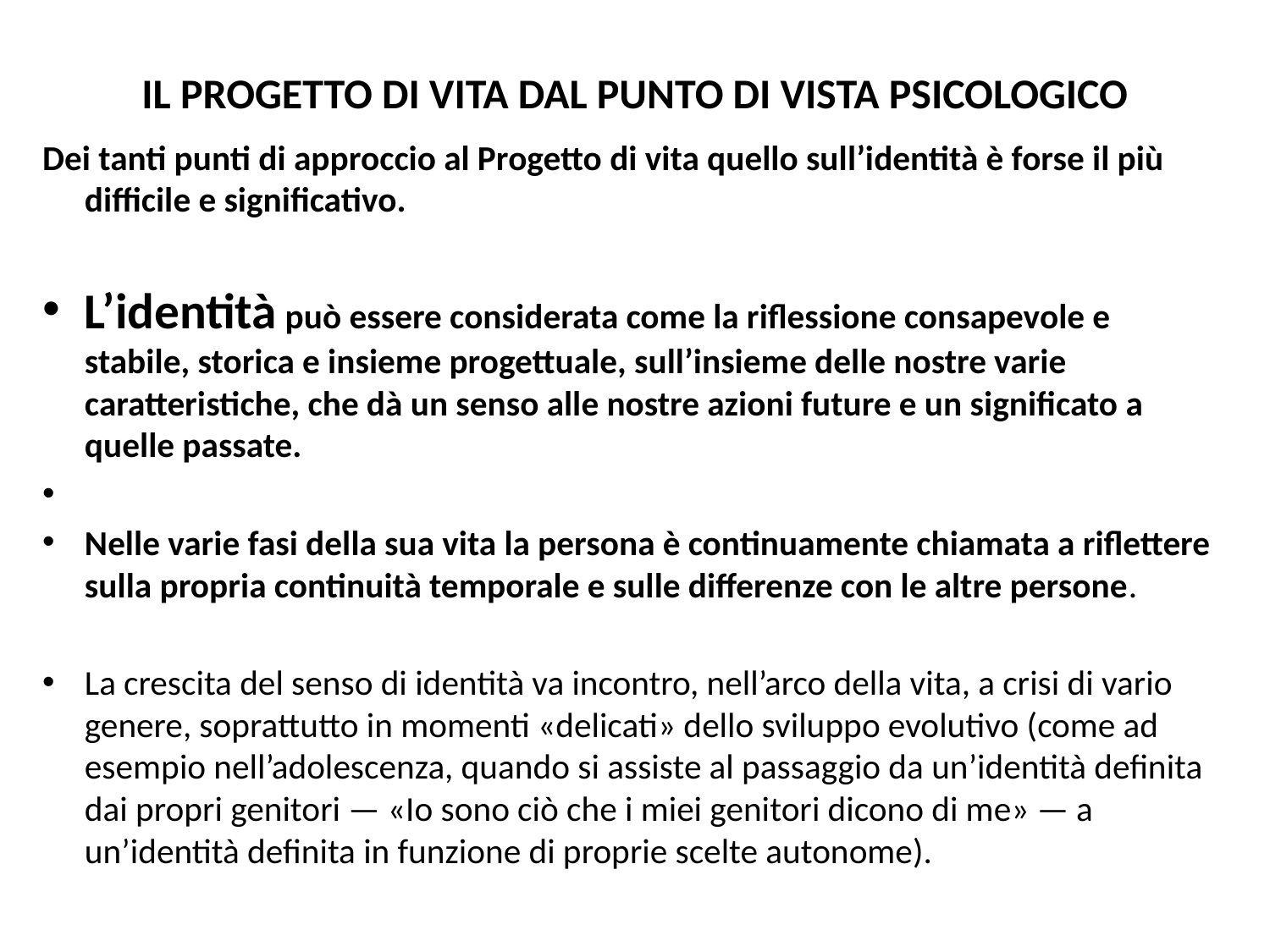

# IL PROGETTO DI VITA DAL PUNTO DI VISTA PSICOLOGICO
Dei tanti punti di approccio al Progetto di vita quello sull’identità è forse il più  difficile e significativo.

L’identità può essere considerata come la riflessione consapevole e stabile, storica e insieme progettuale, sull’insieme delle nostre varie caratteristiche, che dà un senso alle nostre azioni future e un significato a quelle passate.

Nelle varie fasi della sua vita la persona è continuamente chiamata a riflettere sulla propria continuità temporale e sulle differenze con le altre persone.

La crescita del senso di identità va incontro, nell’arco della vita, a crisi di vario genere, soprattutto in momenti «delicati» dello sviluppo evolutivo (come ad esempio nell’adolescenza, quando si assiste al passaggio da un’identità definita dai propri genitori — «Io sono ciò che i miei genitori dicono di me» — a un’identità definita in funzione di proprie scelte autonome).